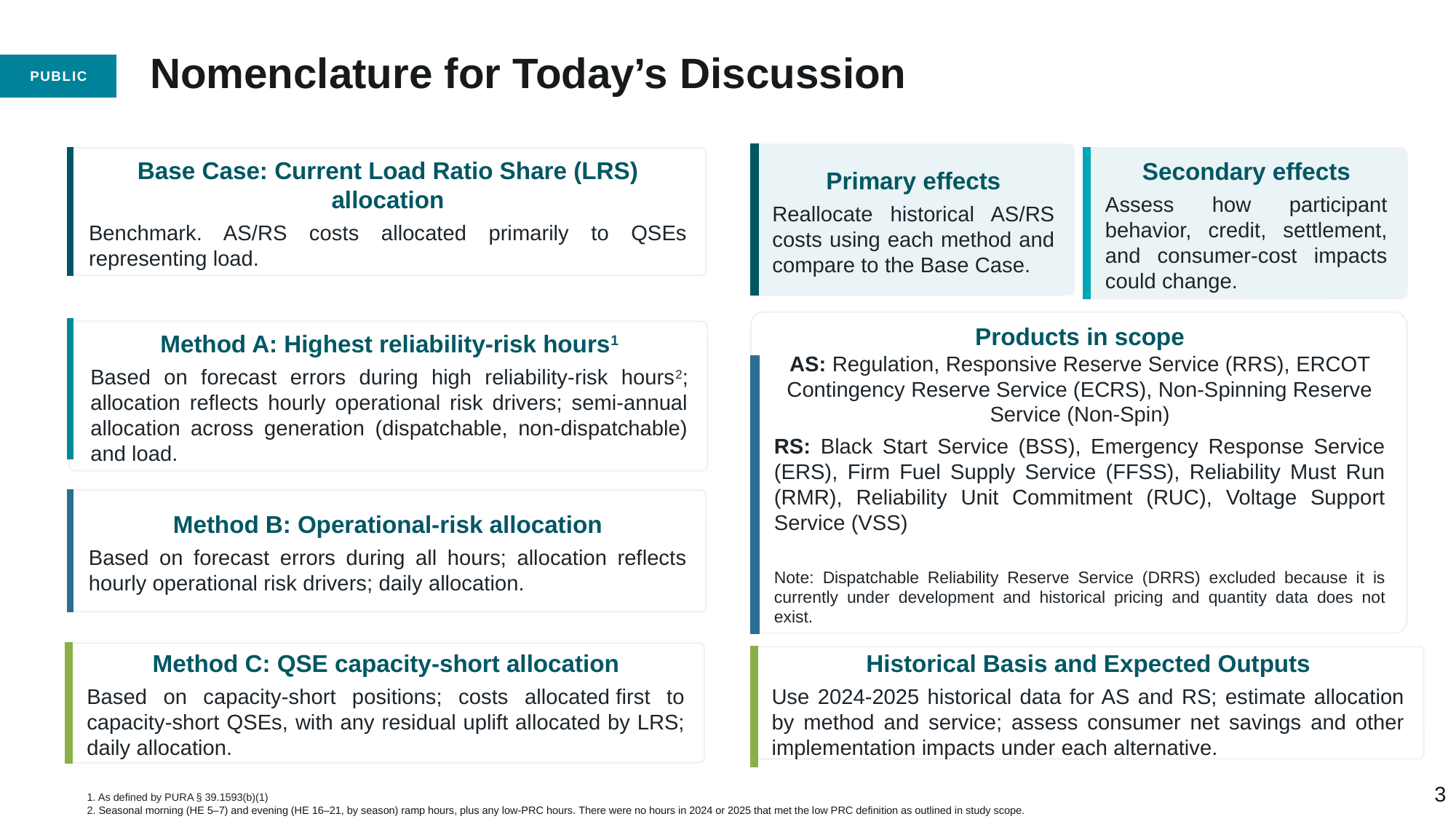

# Nomenclature for Today’s Discussion
Primary effects
Reallocate historical AS/RS costs using each method and compare to the Base Case.

Base Case: Current Load Ratio Share (LRS) allocation
Benchmark. AS/RS costs allocated primarily to QSEs representing load.

Secondary effects
Assess how participant behavior, credit, settlement, and consumer-cost impacts could change.

Products in scope
AS: Regulation, Responsive Reserve Service (RRS), ERCOT Contingency Reserve Service (ECRS), Non-Spinning Reserve Service (Non-Spin)
RS: Black Start Service (BSS), Emergency Response Service (ERS), Firm Fuel Supply Service (FFSS), Reliability Must Run (RMR), Reliability Unit Commitment (RUC), Voltage Support Service (VSS)

Note: Dispatchable Reliability Reserve Service (DRRS) excluded because it is currently under development and historical pricing and quantity data does not exist.

Method A: Highest reliability-risk hours1
Based on forecast errors during high reliability-risk hours2; allocation reflects hourly operational risk drivers; semi-annual allocation across generation (dispatchable, non-dispatchable) and load.
Method B: Operational-risk allocation
Based on forecast errors during all hours; allocation reflects hourly operational risk drivers; daily allocation.

Method C: QSE capacity-short allocation
Based on capacity-short positions; costs allocated first to capacity-short QSEs, with any residual uplift allocated by LRS; daily allocation.

Historical Basis and Expected Outputs
Use 2024-2025 historical data for AS and RS; estimate allocation by method and service; assess consumer net savings and other implementation impacts under each alternative.

3
1. As defined by PURA § 39.1593(b)(1)
2. Seasonal morning (HE 5–7) and evening (HE 16–21, by season) ramp hours, plus any low-PRC hours. There were no hours in 2024 or 2025 that met the low PRC definition as outlined in study scope.